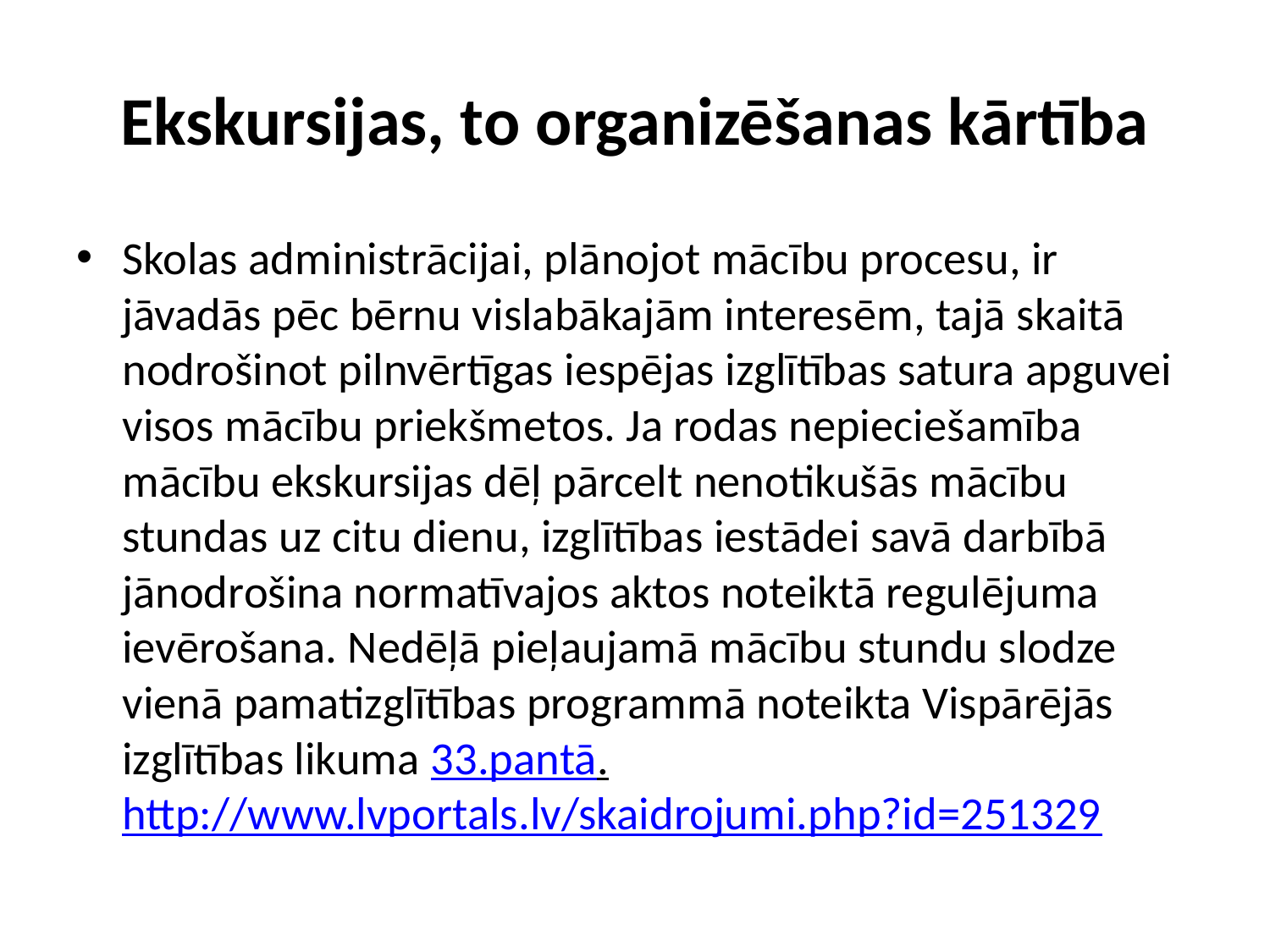

# Ekskursijas, to organizēšanas kārtība
Skolas administrācijai, plānojot mācību procesu, ir jāvadās pēc bērnu vislabākajām interesēm, tajā skaitā nodrošinot pilnvērtīgas iespējas izglītības satura apguvei visos mācību priekšmetos. Ja rodas nepieciešamība mācību ekskursijas dēļ pārcelt nenotikušās mācību stundas uz citu dienu, izglītības iestādei savā darbībā jānodrošina normatīvajos aktos noteiktā regulējuma ievērošana. Nedēļā pieļaujamā mācību stundu slodze vienā pamatizglītības programmā noteikta Vispārējās izglītības likuma 33.pantā. http://www.lvportals.lv/skaidrojumi.php?id=251329